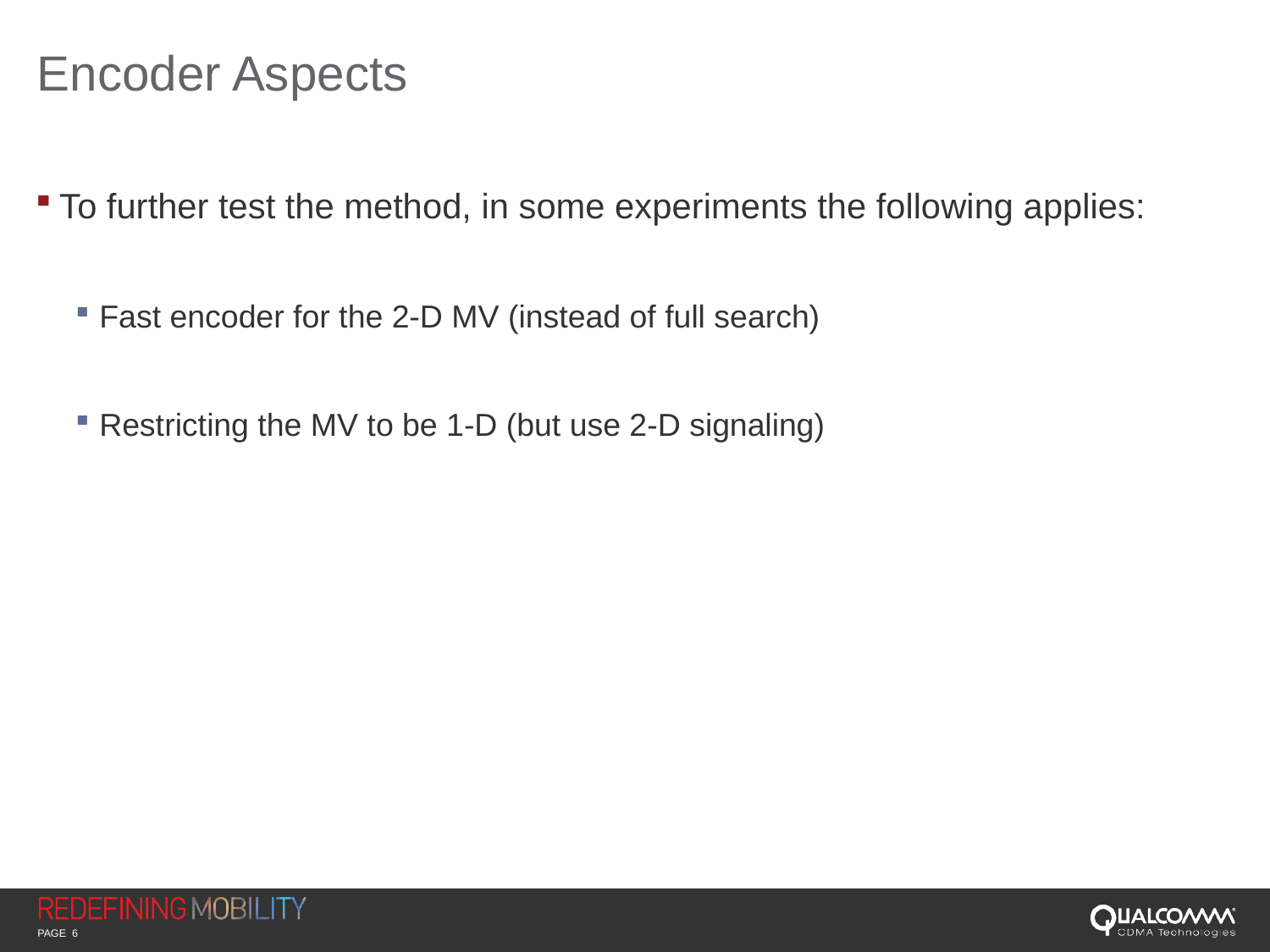

# Encoder Aspects

To further test the method, in some experiments the following applies:

Fast encoder for the 2-D MV (instead of full search)

Restricting the MV to be 1-D (but use 2-D signaling)